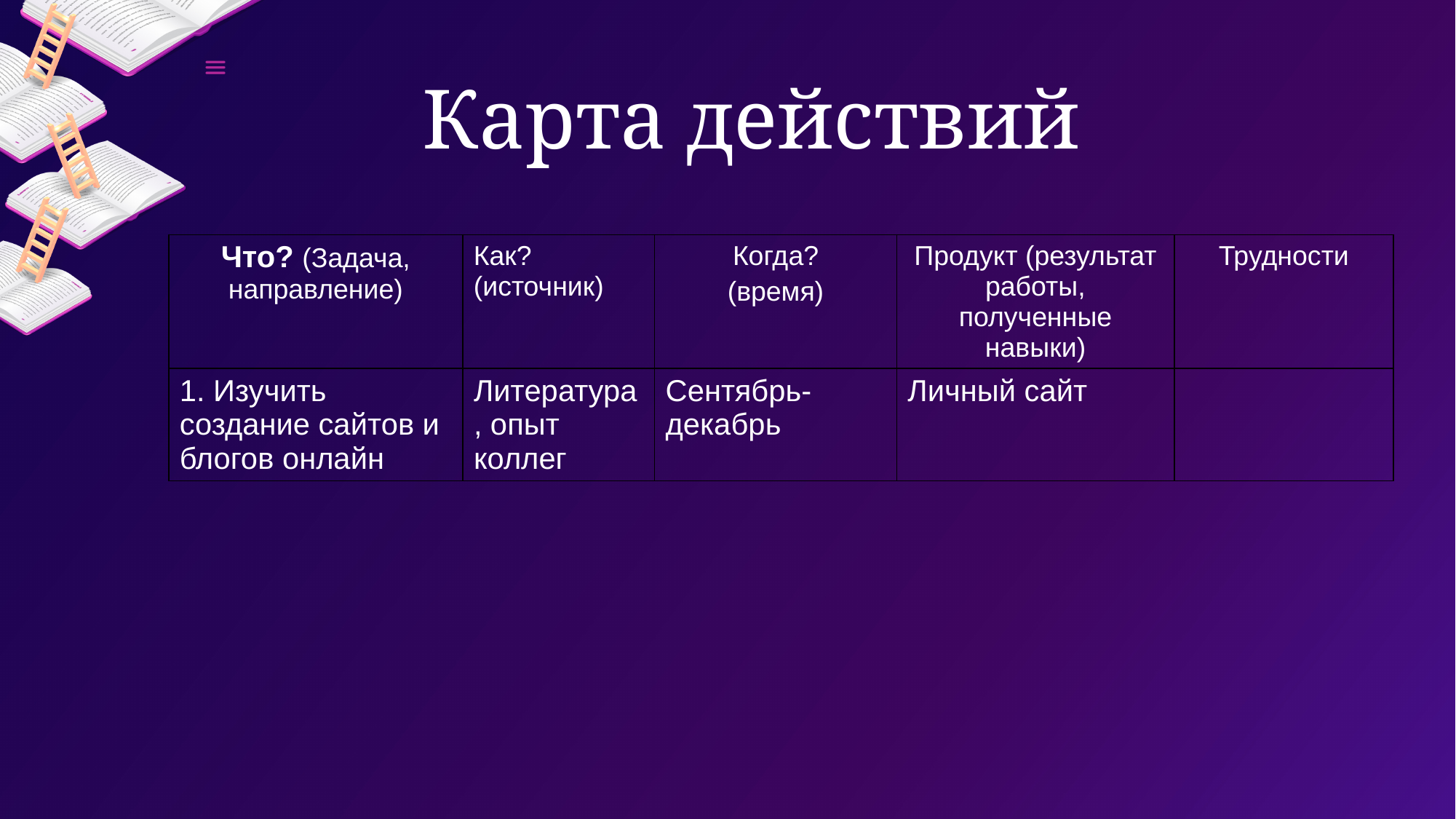

# Карта действий
| Что? (Задача, направление) | Как? (источник) | Когда? (время) | Продукт (результат работы, полученные навыки) | Трудности |
| --- | --- | --- | --- | --- |
| 1. Изучить создание сайтов и блогов онлайн | Литература, опыт коллег | Сентябрь-декабрь | Личный сайт |  |